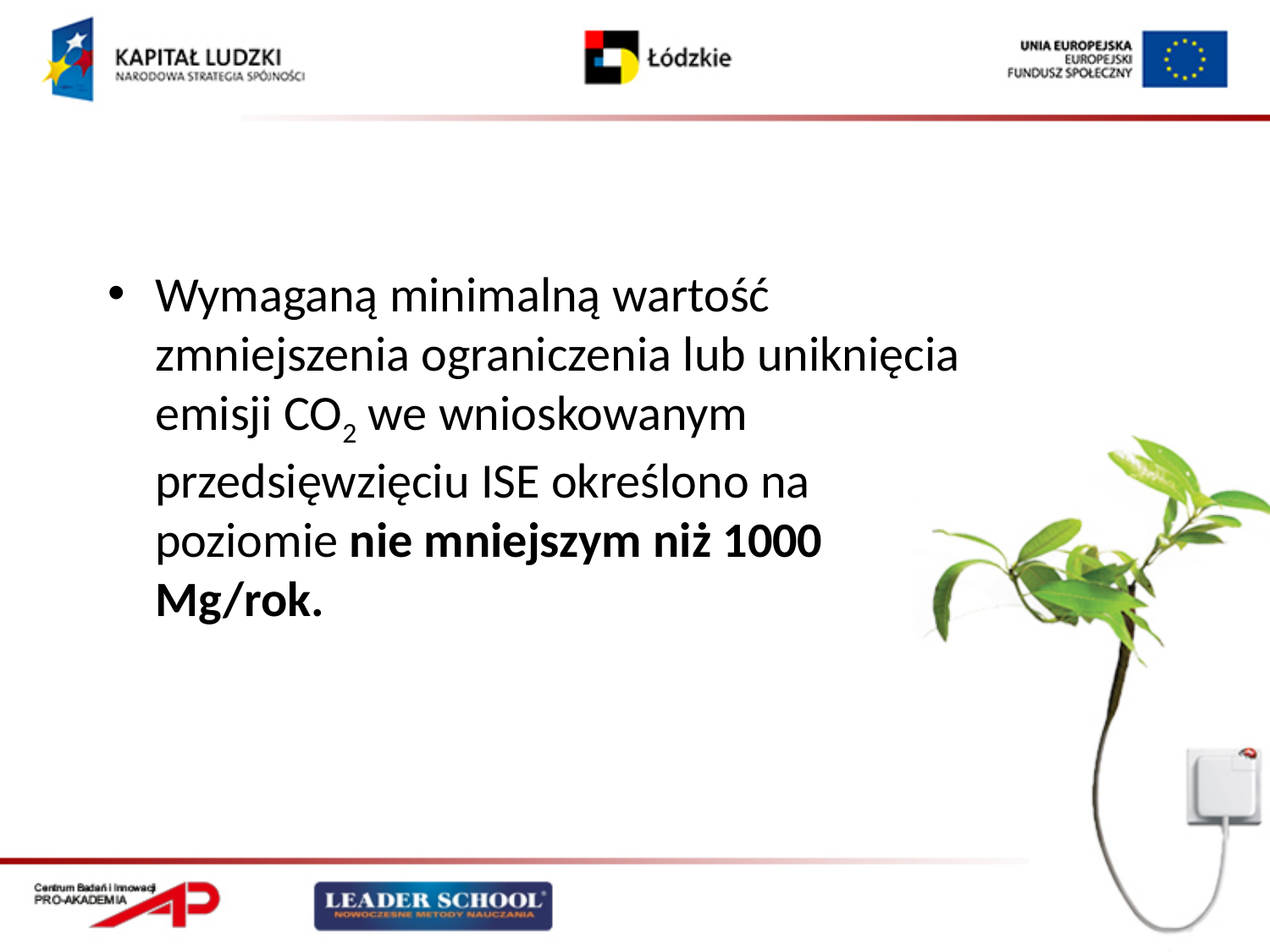

Wymaganą minimalną wartość zmniejszenia ograniczenia lub uniknięcia emisji CO2 we wnioskowanym przedsięwzięciu ISE określono na poziomie nie mniejszym niż 1000 Mg/rok.